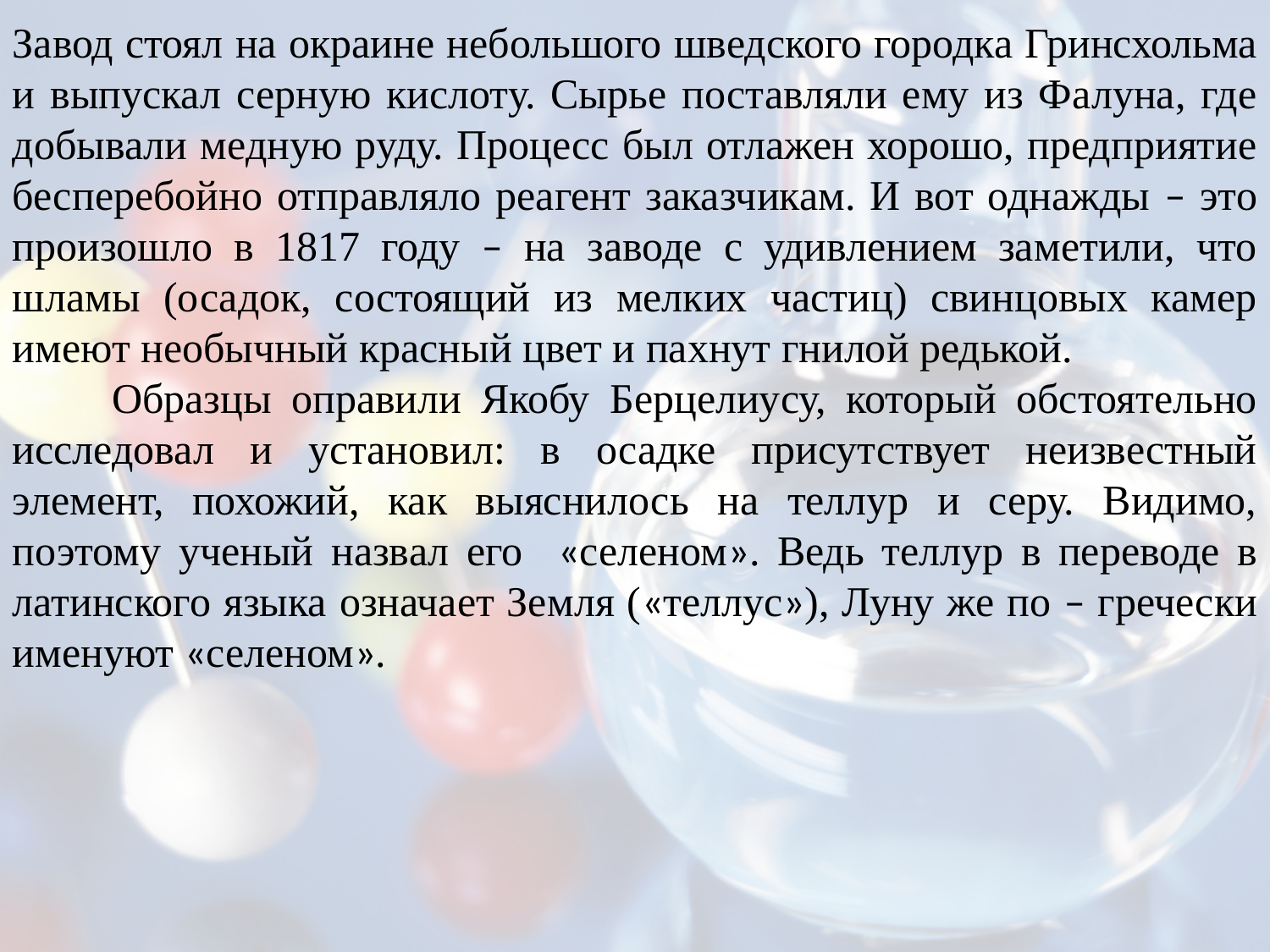

Завод стоял на окраине небольшого шведского городка Гринсхольма и выпускал серную кислоту. Сырье поставляли ему из Фалуна, где добывали медную руду. Процесс был отлажен хорошо, предприятие бесперебойно отправляло реагент заказчикам. И вот однажды – это произошло в 1817 году – на заводе с удивлением заметили, что шламы (осадок, состоящий из мелких частиц) свинцовых камер имеют необычный красный цвет и пахнут гнилой редькой.
     Образцы оправили Якобу Берцелиусу, который обстоятельно исследовал и установил: в осадке присутствует неизвестный элемент, похожий, как выяснилось на теллур и серу. Видимо, поэтому ученый назвал его  «селеном». Ведь теллур в переводе в латинского языка означает Земля («теллус»), Луну же по – гречески именуют «селеном».